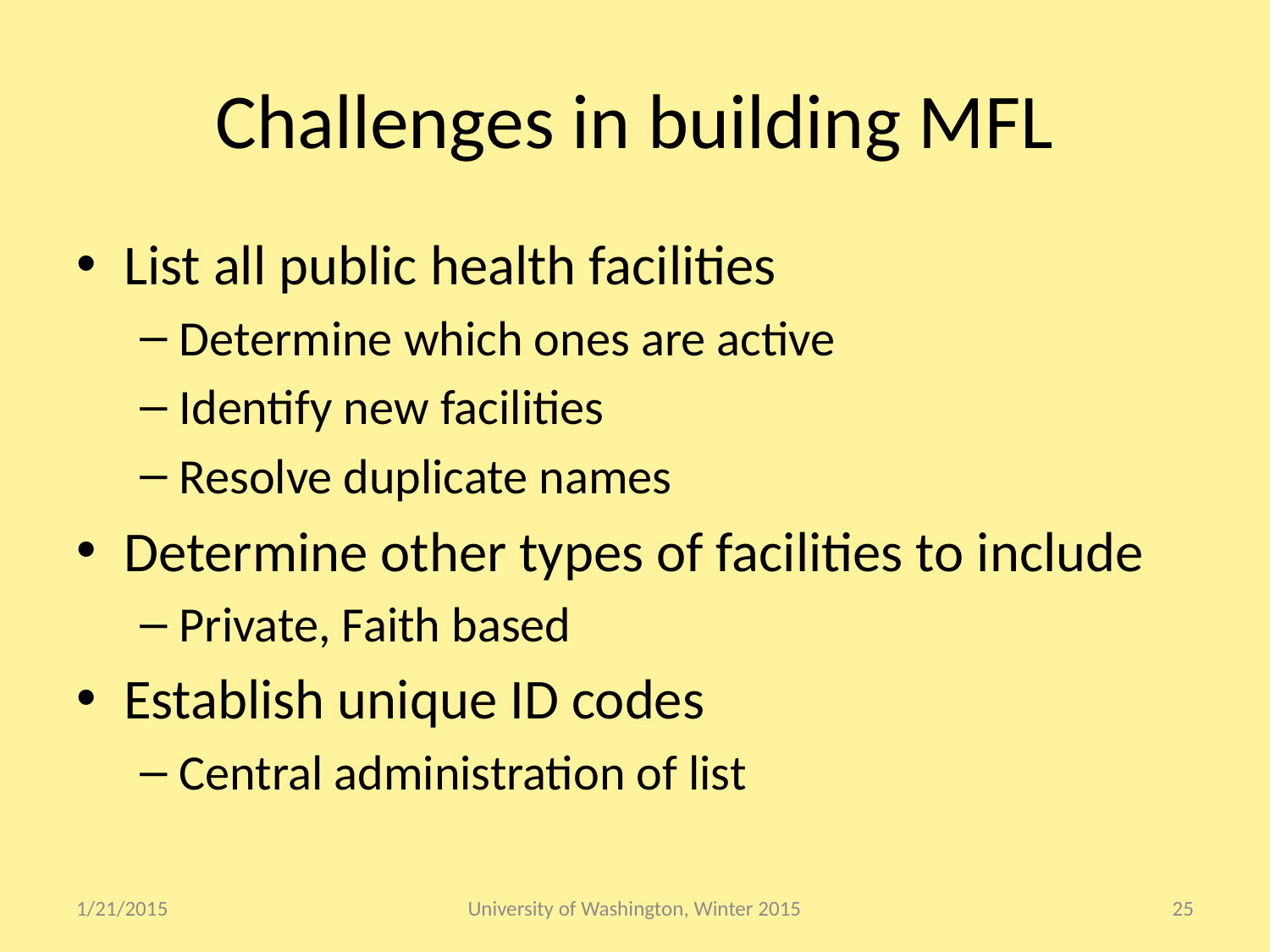

# Challenges in building MFL
List all public health facilities
Determine which ones are active
Identify new facilities
Resolve duplicate names
Determine other types of facilities to include
Private, Faith based
Establish unique ID codes
Central administration of list
1/21/2015
University of Washington, Winter 2015
25